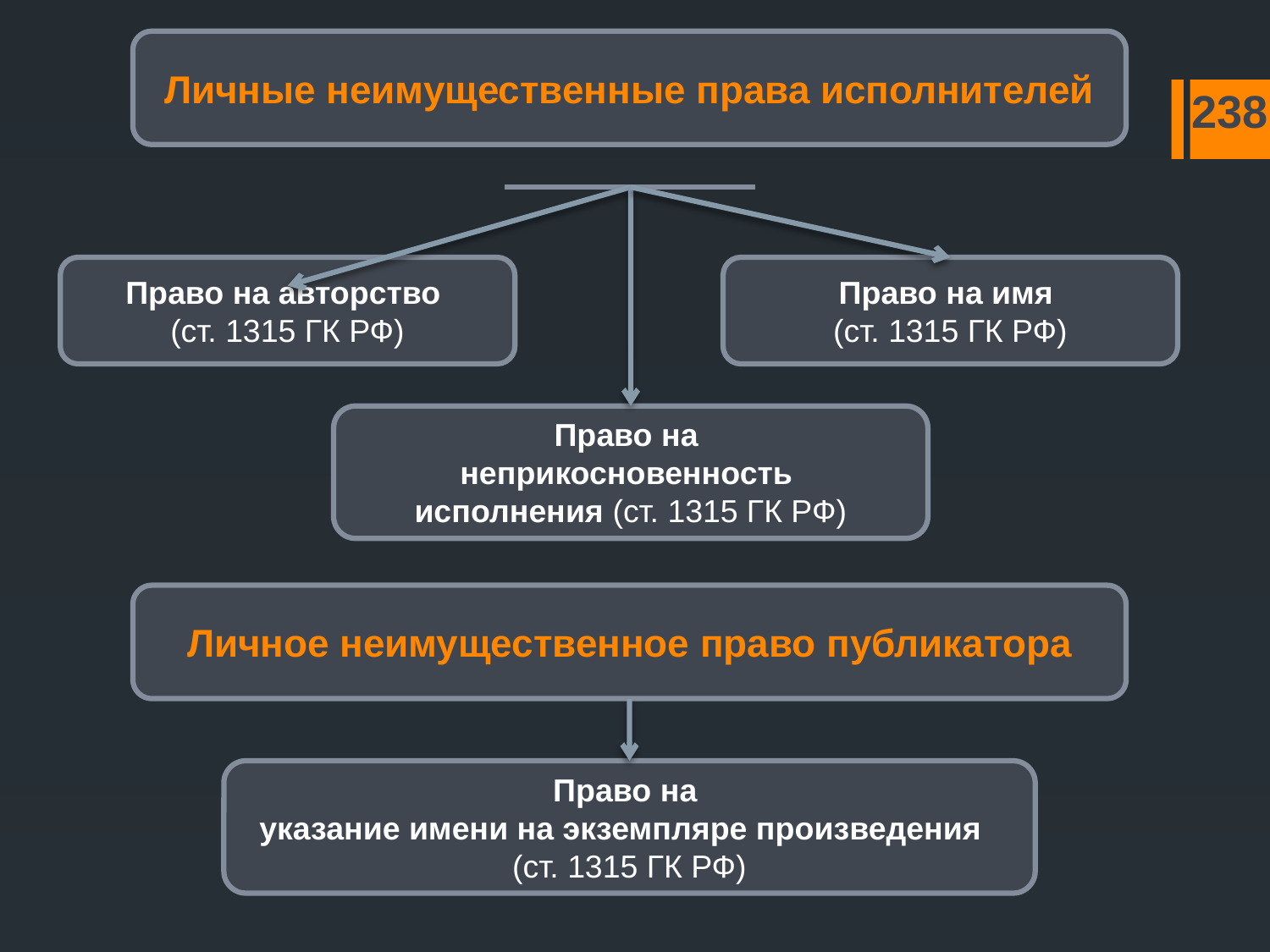

Личные неимущественные права исполнителей
238
Право на авторство
(ст. 1315 ГК РФ)
Право на имя
(ст. 1315 ГК РФ)
Право на
неприкосновенность
исполнения (ст. 1315 ГК РФ)
Личное неимущественное право публикатора
Право на
указание имени на экземпляре произведения
(ст. 1315 ГК РФ)